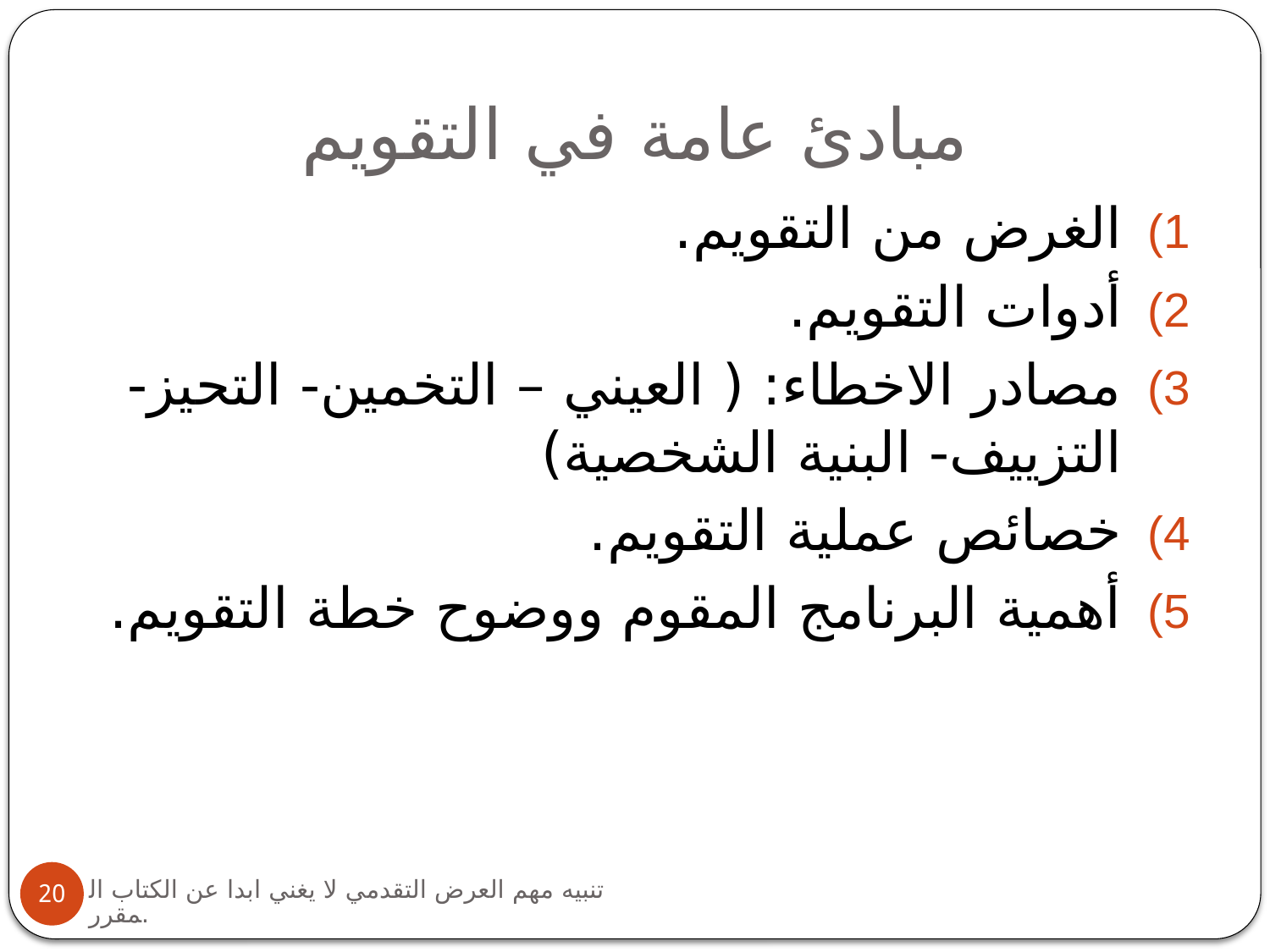

# مبادئ عامة في التقويم
الغرض من التقويم.
أدوات التقويم.
مصادر الاخطاء: ( العيني – التخمين- التحيز- التزييف- البنية الشخصية)
خصائص عملية التقويم.
أهمية البرنامج المقوم ووضوح خطة التقويم.

تنبيه مهم العرض التقدمي لا يغني ابدا عن الكتاب المقرر.
20